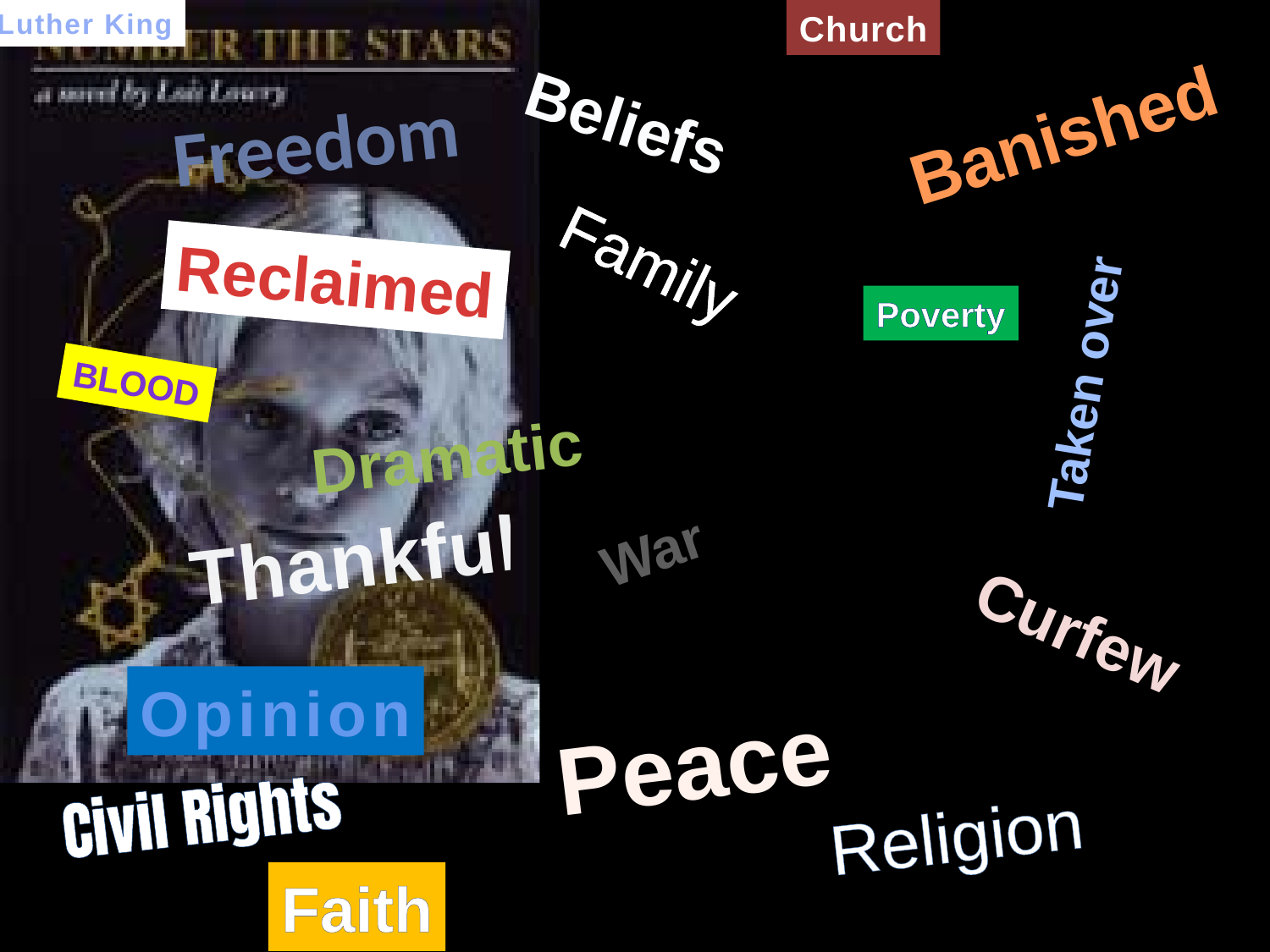

Martin Luther King
Church
Beliefs
Banished
Freedom
Family
Taken over
Reclaimed
Poverty
Blood
Dramatic
Thankful
War
Curfew
Opinion
Peace
Civil Rights
Religion
Faith